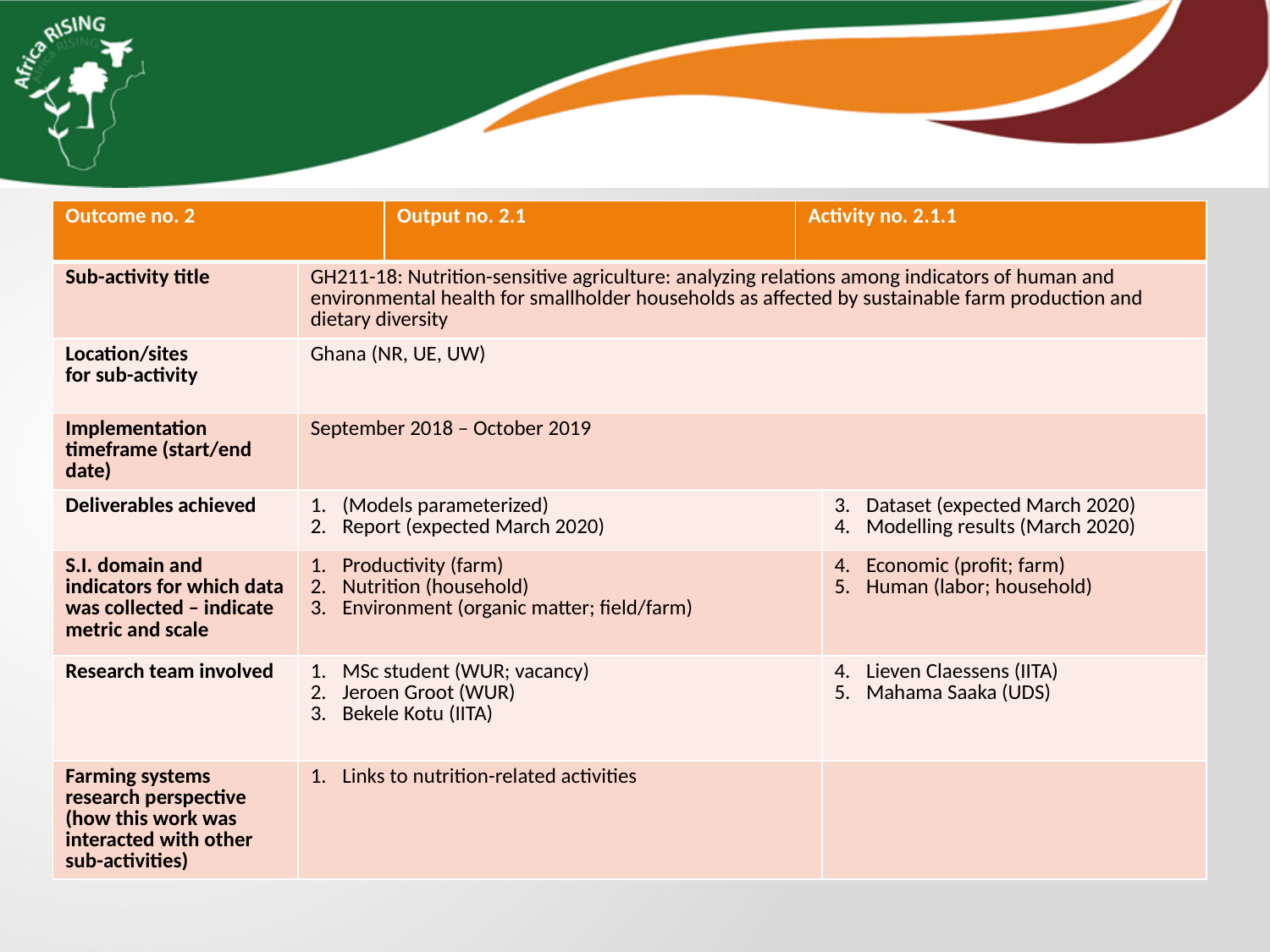

| Outcome no. 2 |  | Output no. 2.1 | Activity no. 2.1.1 |  |
| --- | --- | --- | --- | --- |
| Sub-activity title | GH211-18: Nutrition-sensitive agriculture: analyzing relations among indicators of human and environmental health for smallholder households as affected by sustainable farm production and dietary diversity |  |  |  |
| Location/sites for sub-activity | Ghana (NR, UE, UW) |  |  |  |
| Implementation timeframe (start/end date) | September 2018 – October 2019 |  |  |  |
| Deliverables achieved | (Models parameterized) Report (expected March 2020) |  |  | Dataset (expected March 2020) Modelling results (March 2020) |
| S.I. domain and indicators for which data was collected – indicate metric and scale | Productivity (farm) Nutrition (household) Environment (organic matter; field/farm) |  |  | Economic (profit; farm) Human (labor; household) |
| Research team involved | MSc student (WUR; vacancy) Jeroen Groot (WUR) Bekele Kotu (IITA) |  |  | Lieven Claessens (IITA) Mahama Saaka (UDS) |
| Farming systems research perspective (how this work was interacted with other sub-activities) | Links to nutrition-related activities |  |  |  |